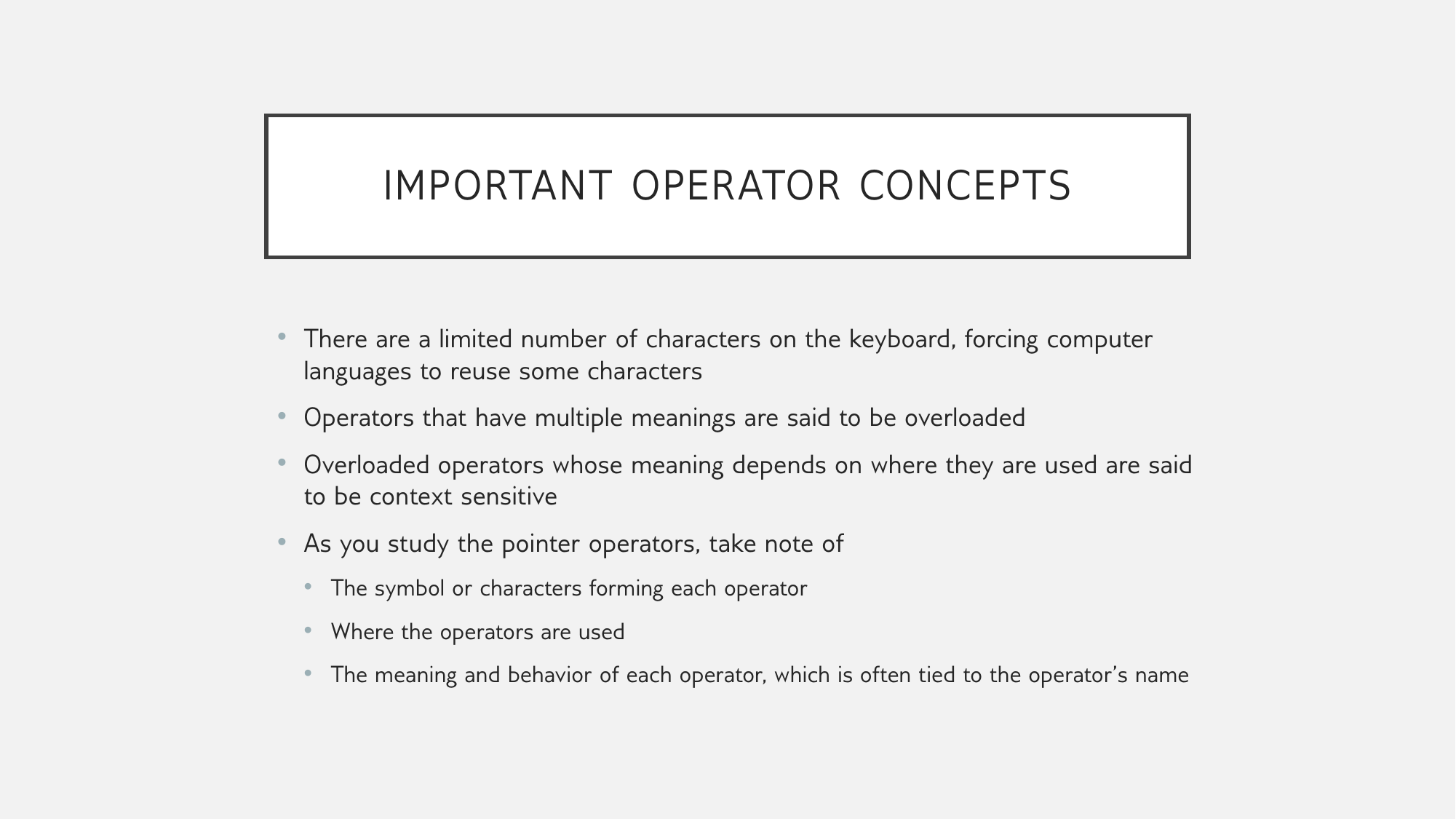

# Important Operator Concepts
There are a limited number of characters on the keyboard, forcing computer languages to reuse some characters
Operators that have multiple meanings are said to be overloaded
Overloaded operators whose meaning depends on where they are used are said to be context sensitive
As you study the pointer operators, take note of
The symbol or characters forming each operator
Where the operators are used
The meaning and behavior of each operator, which is often tied to the operator’s name